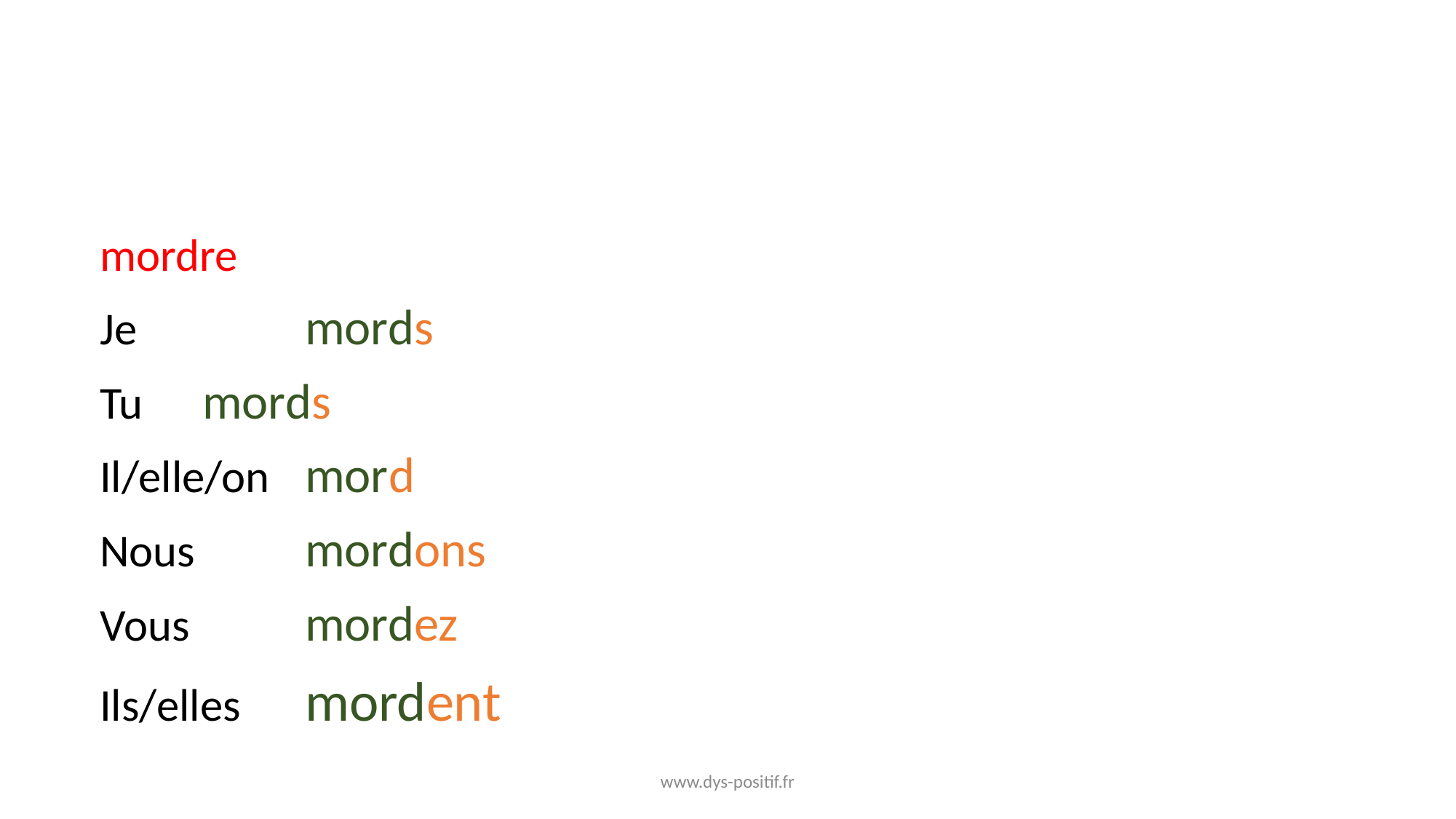

#
mordre
Je 	 		mords
Tu  			mords
Il/elle/on  		mord
Nous  		mordons
Vous  		mordez
Ils/elles  		mordent

www.dys-positif.fr